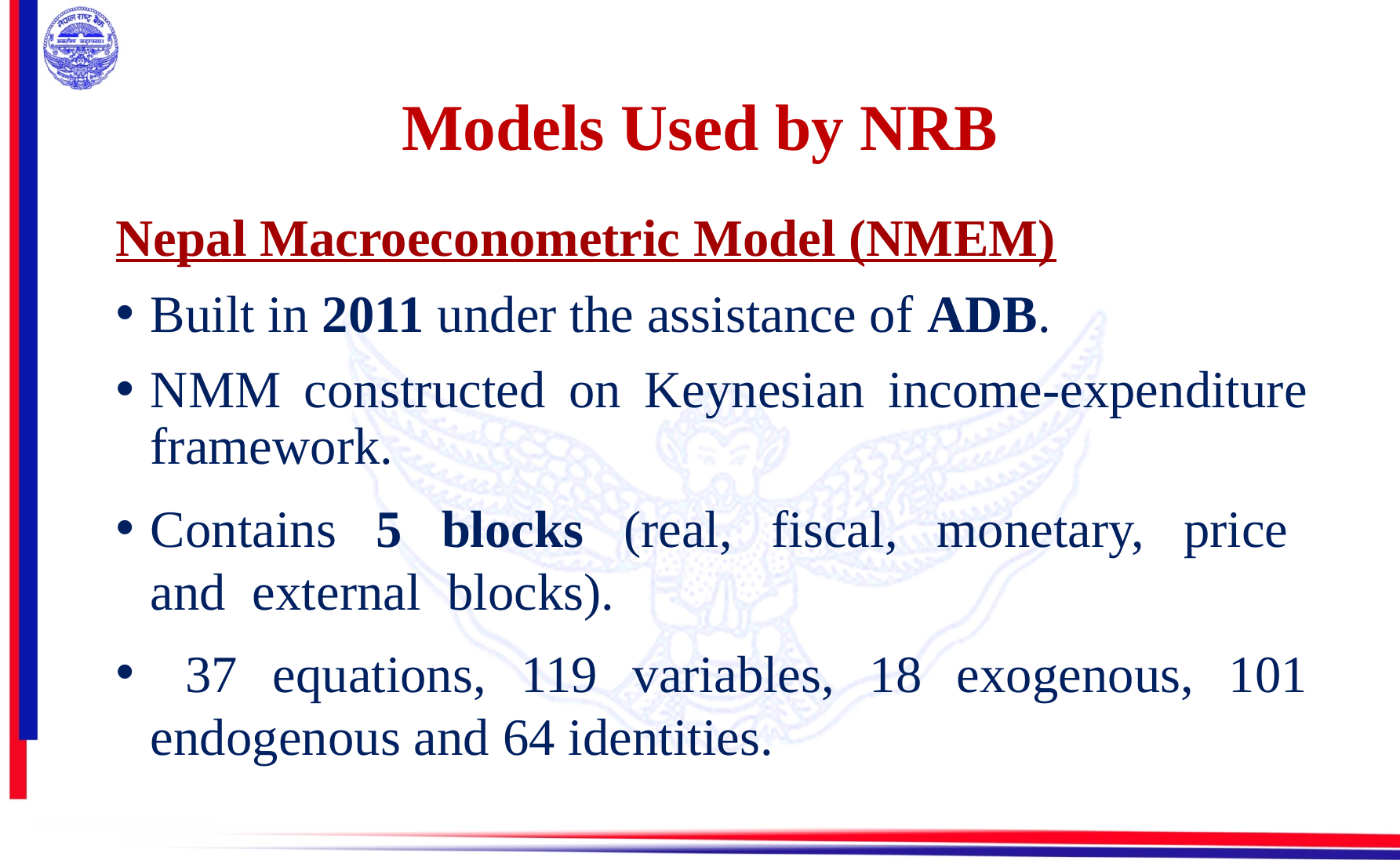

# Models Used by NRB
Nepal Macroeconometric Model (NMEM)
Built in 2011 under the assistance of ADB.
NMM constructed on Keynesian income-expenditure framework.
Contains  5  blocks  (real,  fiscal,  monetary,  price  and  external  blocks).
 37 equations, 119 variables, 18 exogenous, 101 endogenous and 64 identities.